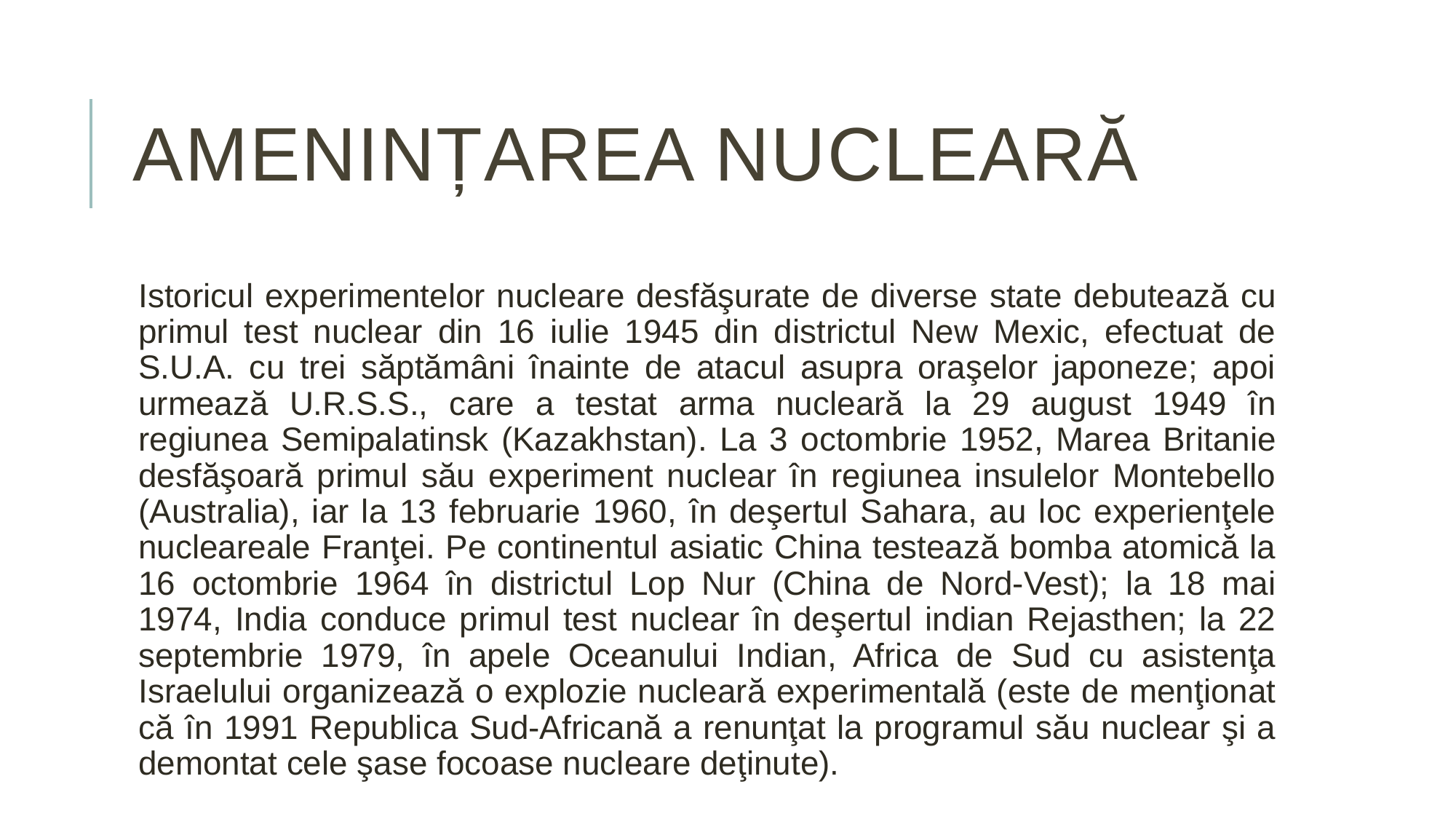

# amenințarea nucleară
Istoricul experimentelor nucleare desfăşurate de diverse state debutează cu primul test nuclear din 16 iulie 1945 din districtul New Mexic, efectuat de S.U.A. cu trei săptămâni înainte de atacul asupra oraşelor japoneze; apoi urmează U.R.S.S., care a testat arma nucleară la 29 august 1949 în regiunea Semipalatinsk (Kazakhstan). La 3 octombrie 1952, Marea Britanie desfăşoară primul său experiment nuclear în regiunea insulelor Montebello (Australia), iar la 13 februarie 1960, în deşertul Sahara, au loc experienţele nucleareale Franţei. Pe continentul asiatic China testează bomba atomică la 16 octombrie 1964 în districtul Lop Nur (China de Nord-Vest); la 18 mai 1974, India conduce primul test nuclear în deşertul indian Rejasthen; la 22 septembrie 1979, în apele Oceanului Indian, Africa de Sud cu asistenţa Israelului organizează o explozie nucleară experimentală (este de menţionat că în 1991 Republica Sud-Africană a renunţat la programul său nuclear şi a demontat cele şase focoase nucleare deţinute).